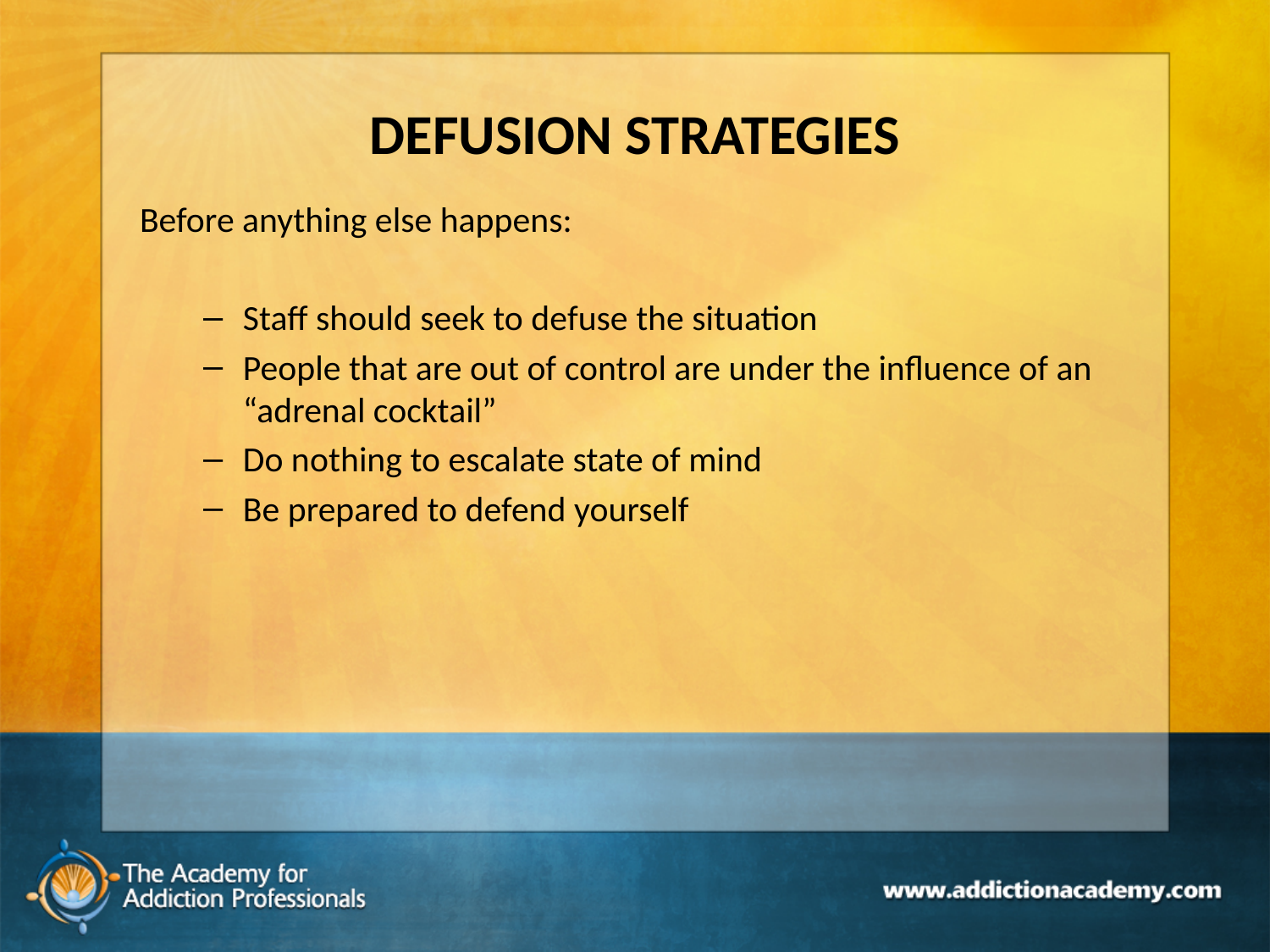

# DEFUSION STRATEGIES
Before anything else happens:

Staff should seek to defuse the situation
People that are out of control are under the influence of an “adrenal cocktail”
Do nothing to escalate state of mind
Be prepared to defend yourself